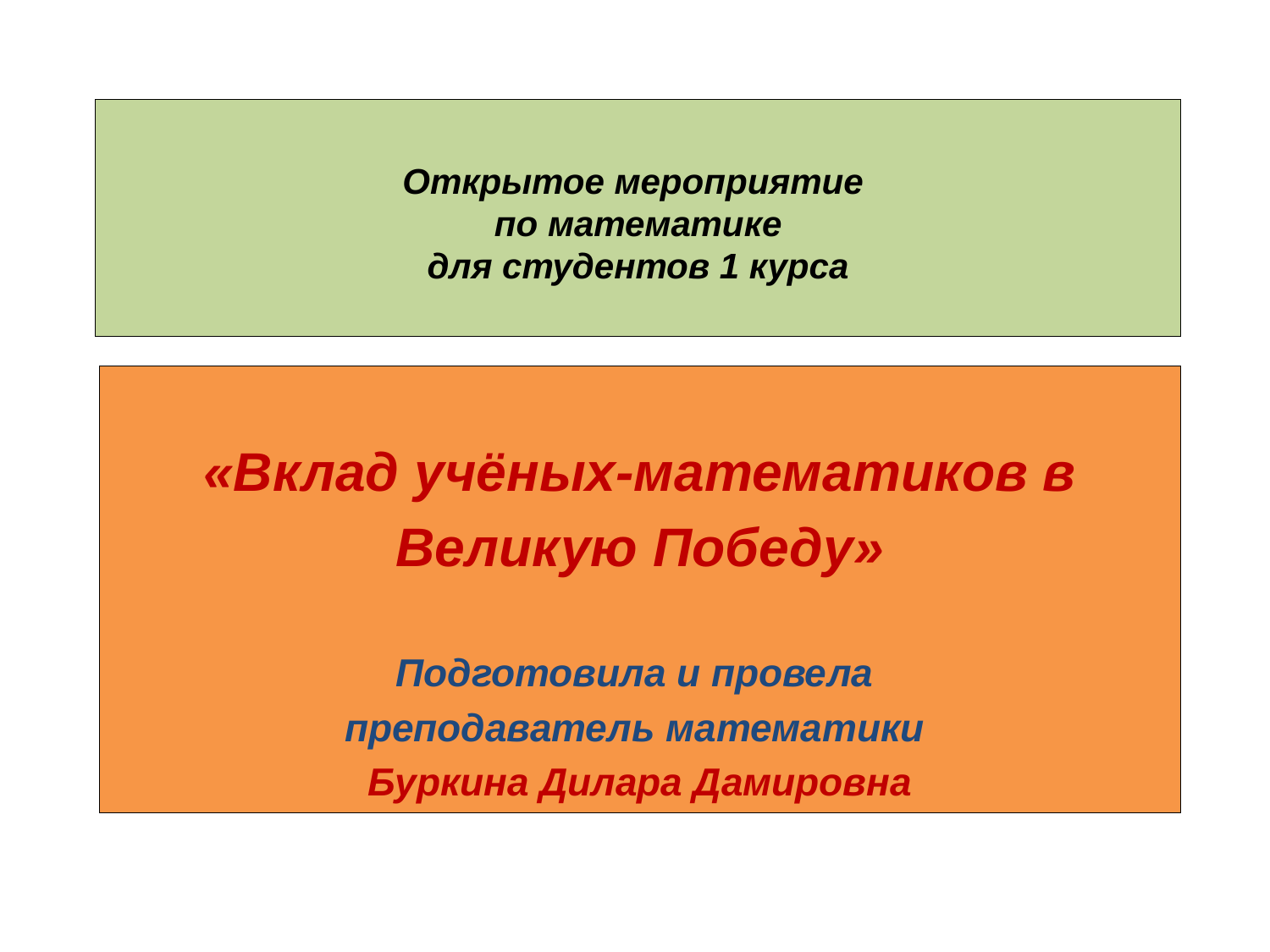

# Открытое мероприятие по математике для студентов 1 курса

«Вклад учёных-математиков в
Великую Победу»

Подготовила и провела
преподаватель математики
Буркина Дилара Дамировна